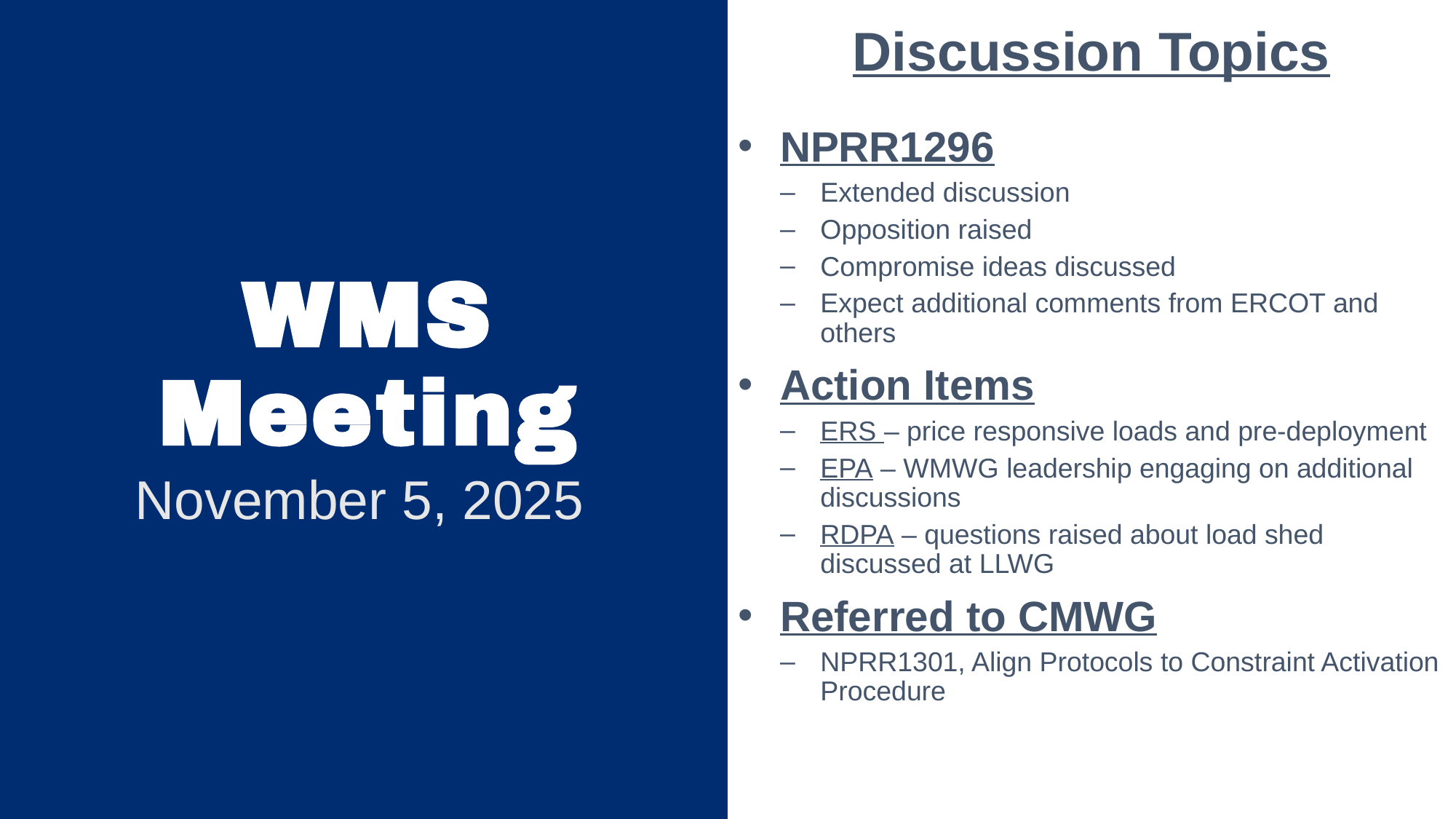

Discussion Topics

NPRR1296
Extended discussion
Opposition raised
Compromise ideas discussed
Expect additional comments from ERCOT and others
Action Items
ERS – price responsive loads and pre-deployment
EPA – WMWG leadership engaging on additional discussions
RDPA – questions raised about load shed discussed at LLWG
Referred to CMWG
NPRR1301, Align Protocols to Constraint Activation Procedure

# WMS Meeting
November 5, 2025